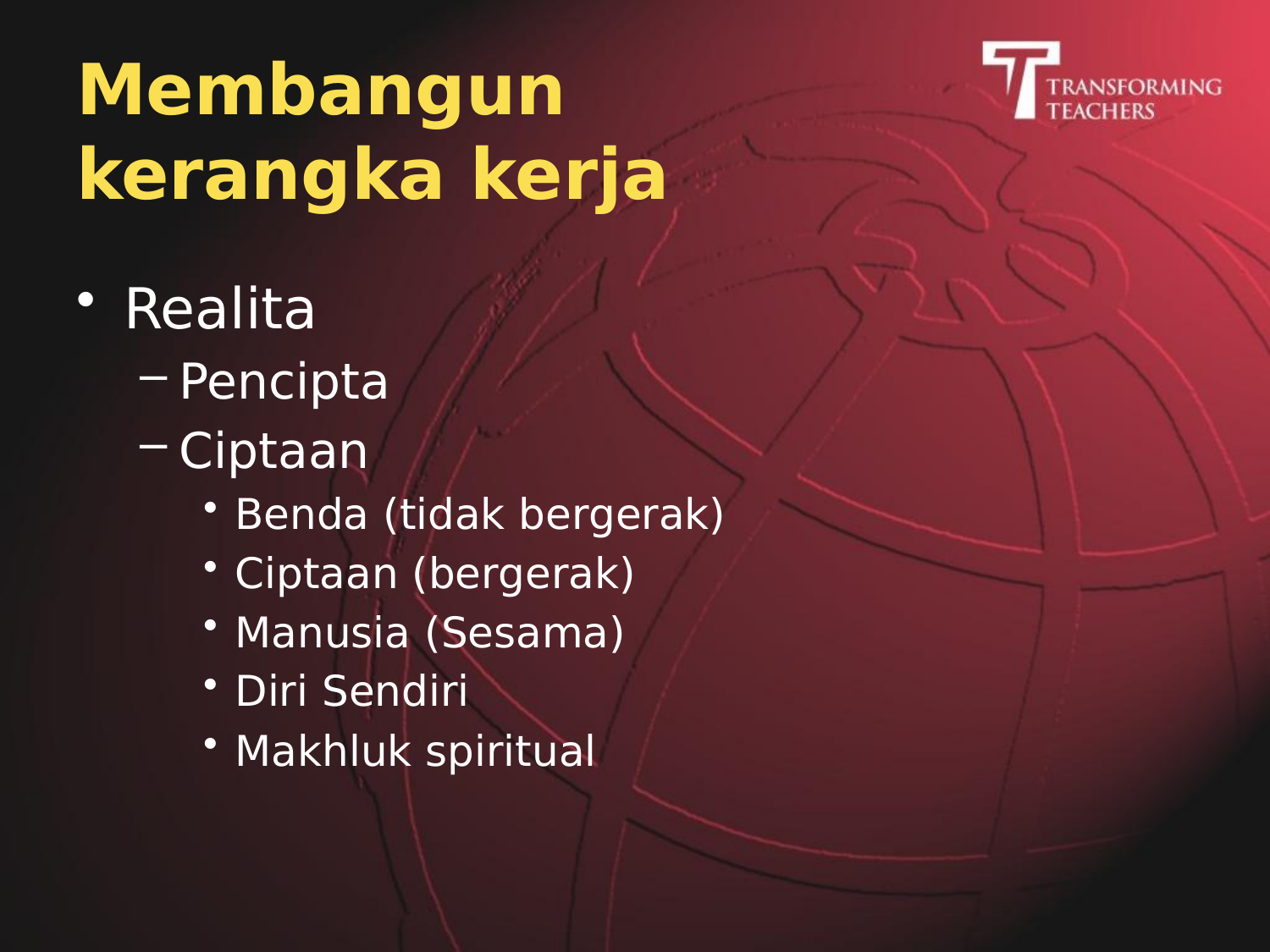

# Membangun kerangka kerja
Realita
Pencipta
Ciptaan
Benda (tidak bergerak)
Ciptaan (bergerak)
Manusia (Sesama)
Diri Sendiri
Makhluk spiritual